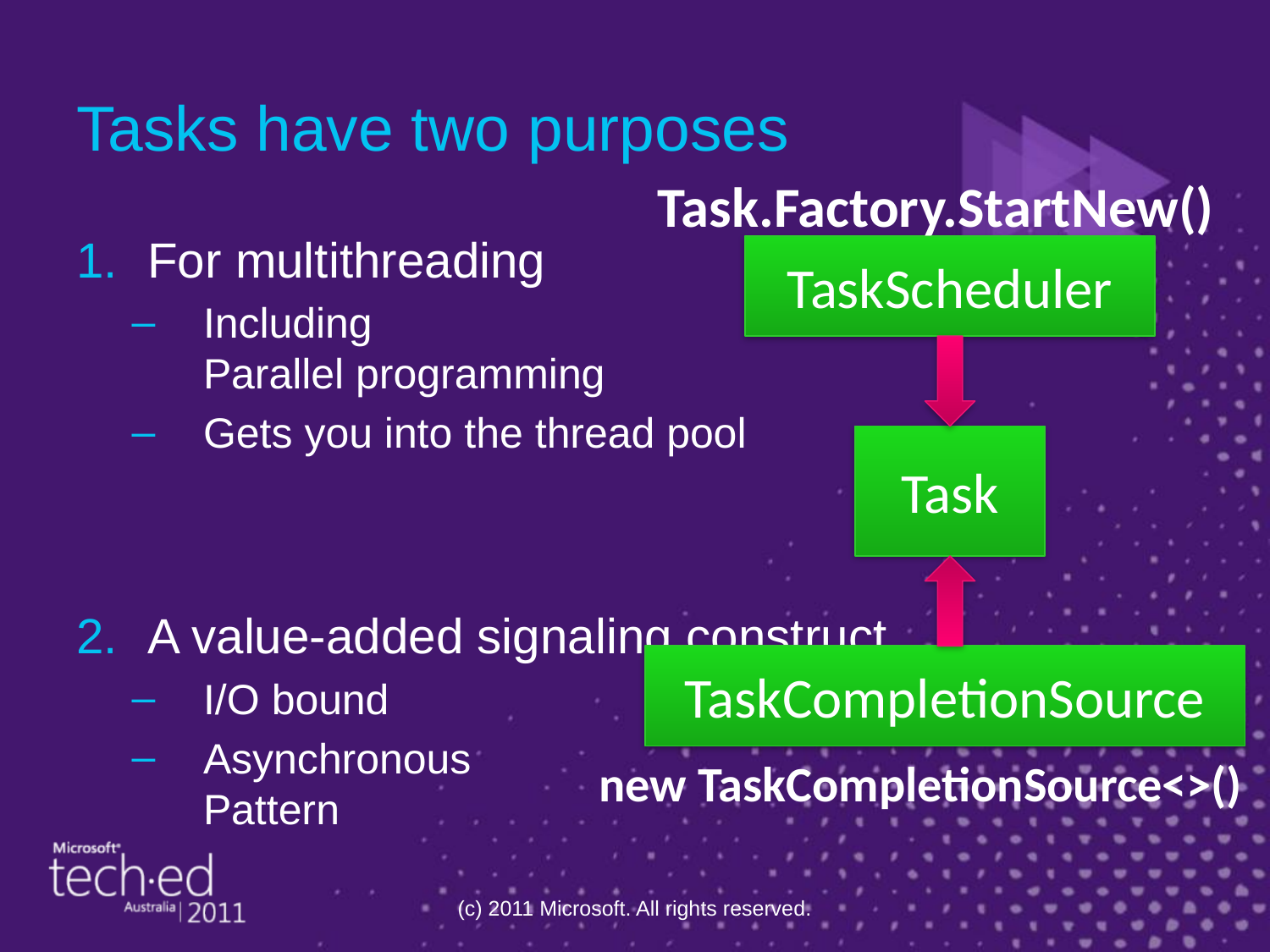

# Tasks have two purposes
Task.Factory.StartNew()
For multithreading
Including
Parallel programming
Gets you into the thread pool

A value-added signaling construct
I/O bound
Asynchronous
Pattern

TaskScheduler

Task

TaskCompletionSource
new TaskCompletionSource<>()
(c) 2011 Microsoft. All rights reserved.